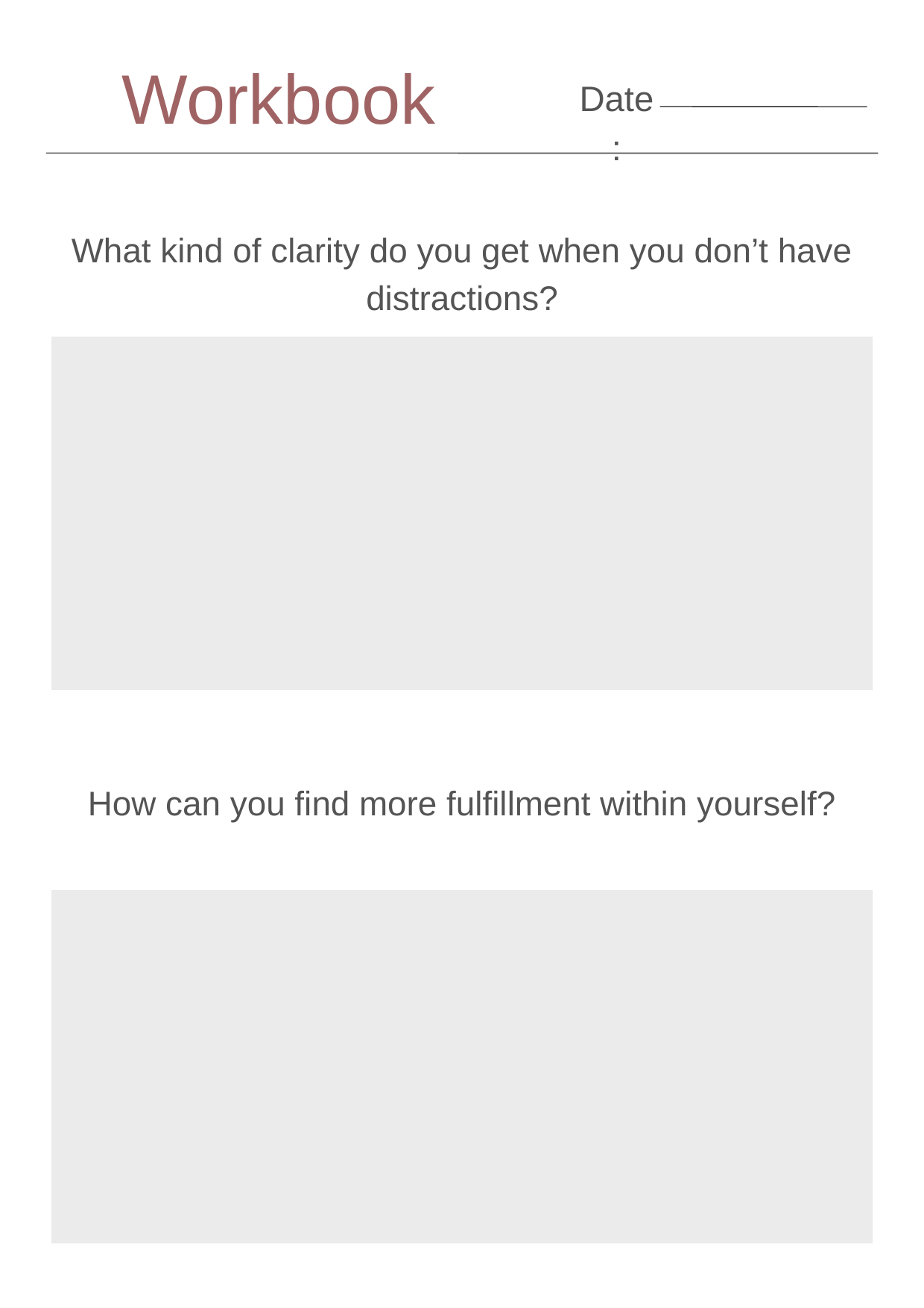

Workbook
Date:

What kind of clarity do you get when you don’t have distractions?

How can you find more fulfillment within yourself?